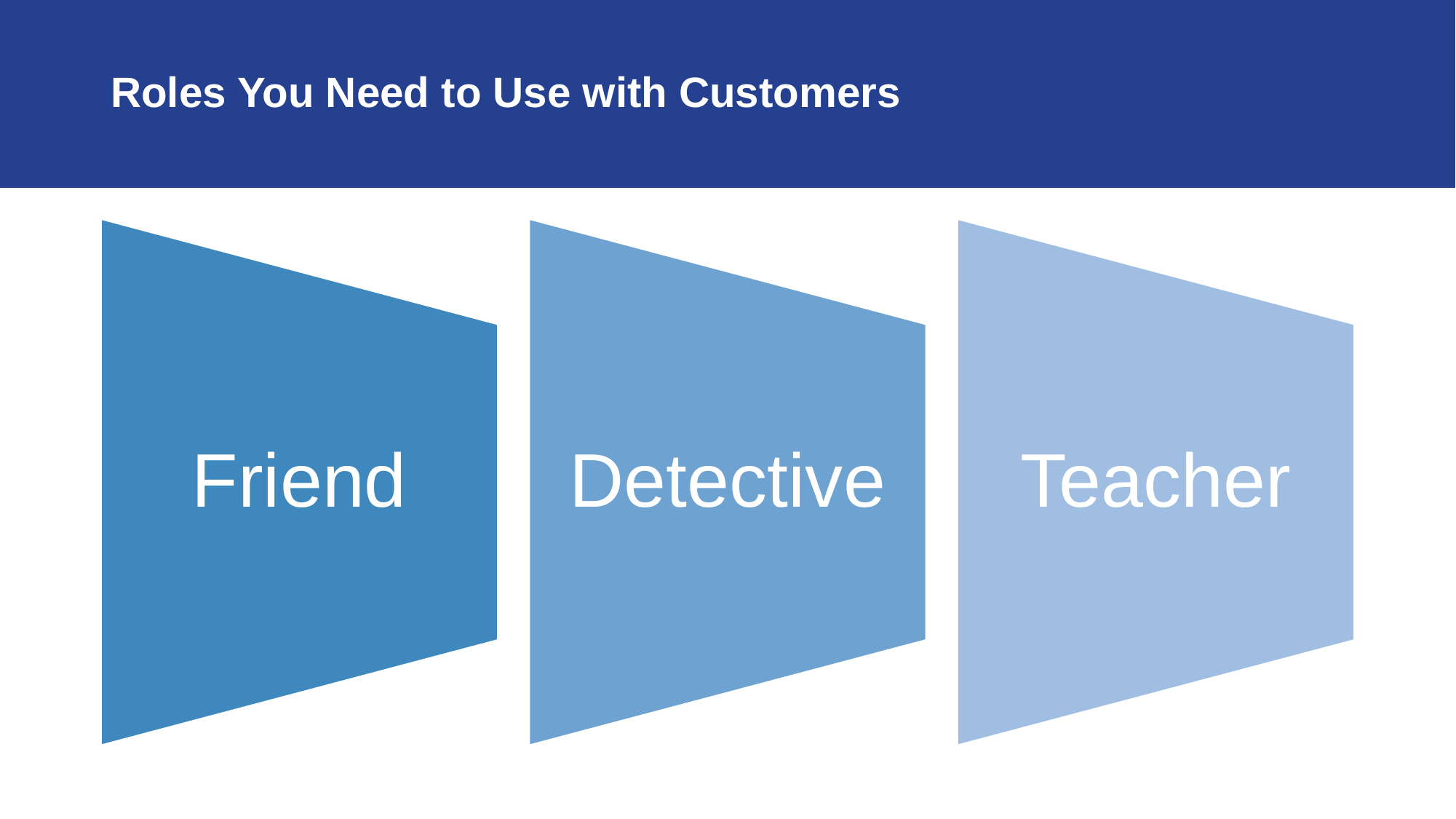

# Roles You Need to Use with Customers
Friend
Detective
Teacher